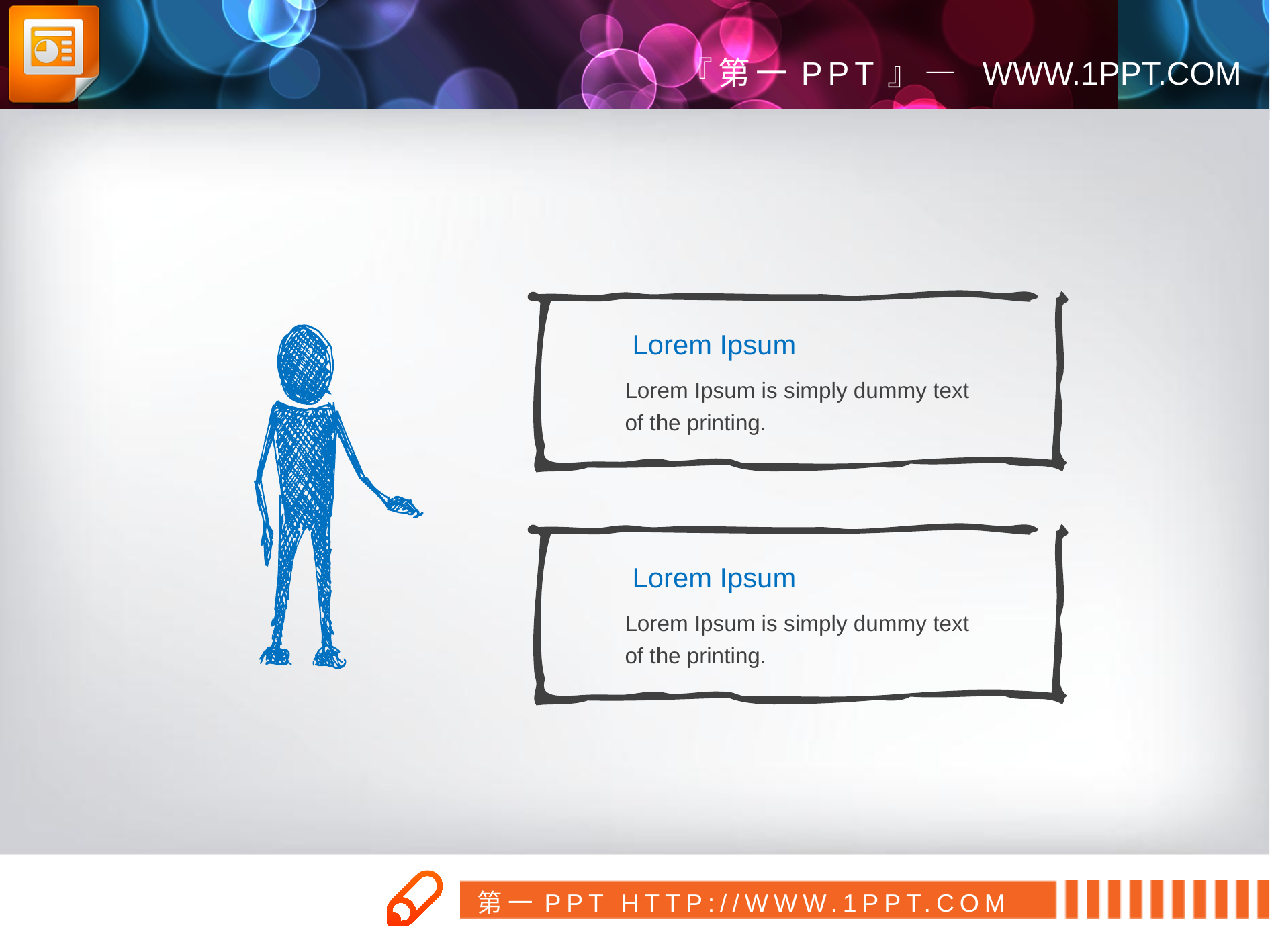

Lorem Ipsum
Lorem Ipsum is simply dummy text of the printing.

Lorem Ipsum
Lorem Ipsum is simply dummy text of the printing.